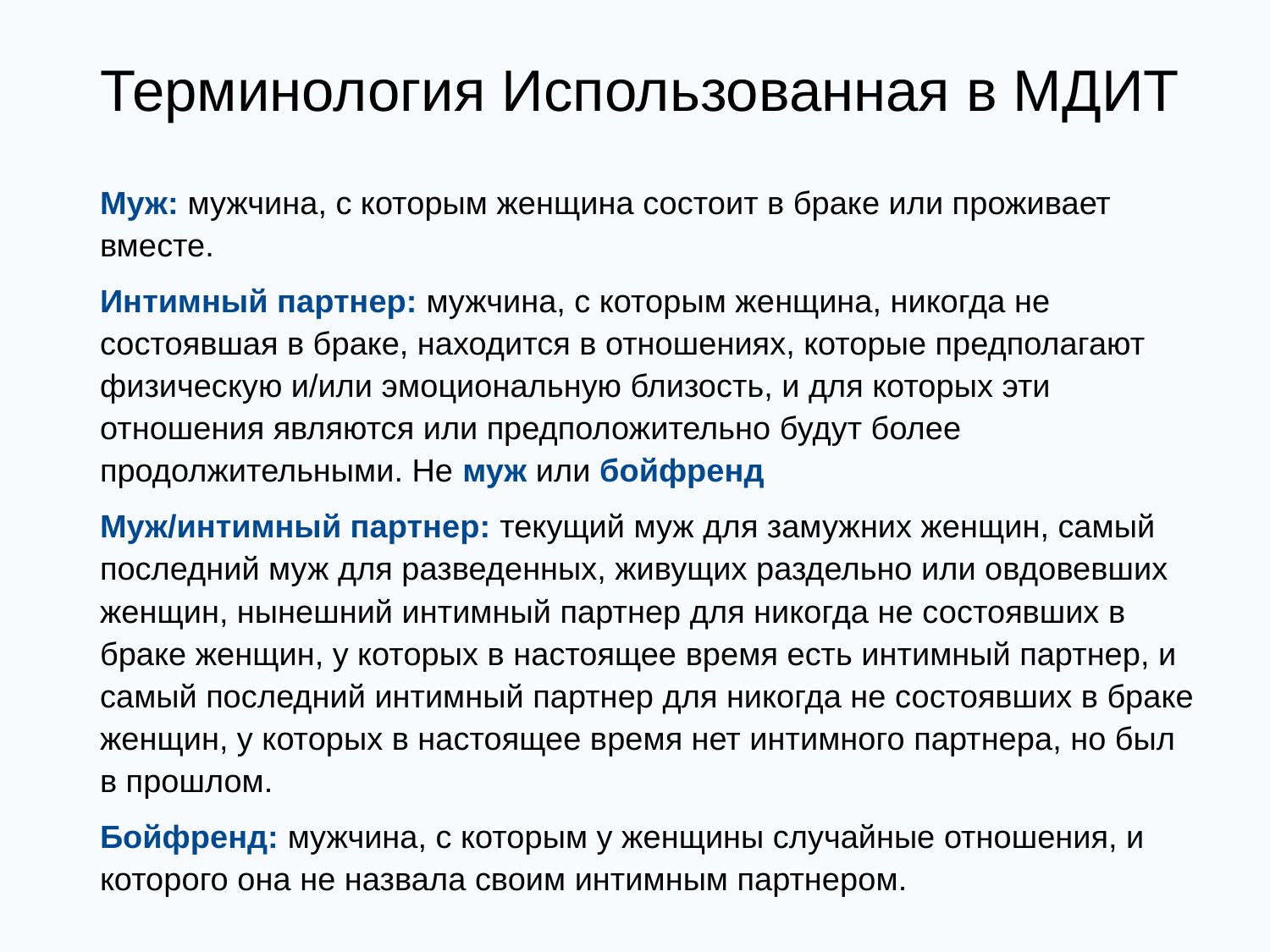

# Терминология Использованная в МДИТ
Муж: мужчина, с которым женщина состоит в браке или проживает вместе.
Интимный партнер: мужчина, с которым женщина, никогда не состоявшая в браке, находится в отношениях, которые предполагают физическую и/или эмоциональную близость, и для которых эти отношения являются или предположительно будут более продолжительными. Не муж или бойфренд
Муж/интимный партнер: текущий муж для замужних женщин, самый последний муж для разведенных, живущих раздельно или овдовевших женщин, нынешний интимный партнер для никогда не состоявших в браке женщин, у которых в настоящее время есть интимный партнер, и самый последний интимный партнер для никогда не состоявших в браке женщин, у которых в настоящее время нет интимного партнера, но был в прошлом.
Бойфренд: мужчина, с которым у женщины случайные отношения, и которого она не назвала своим интимным партнером.